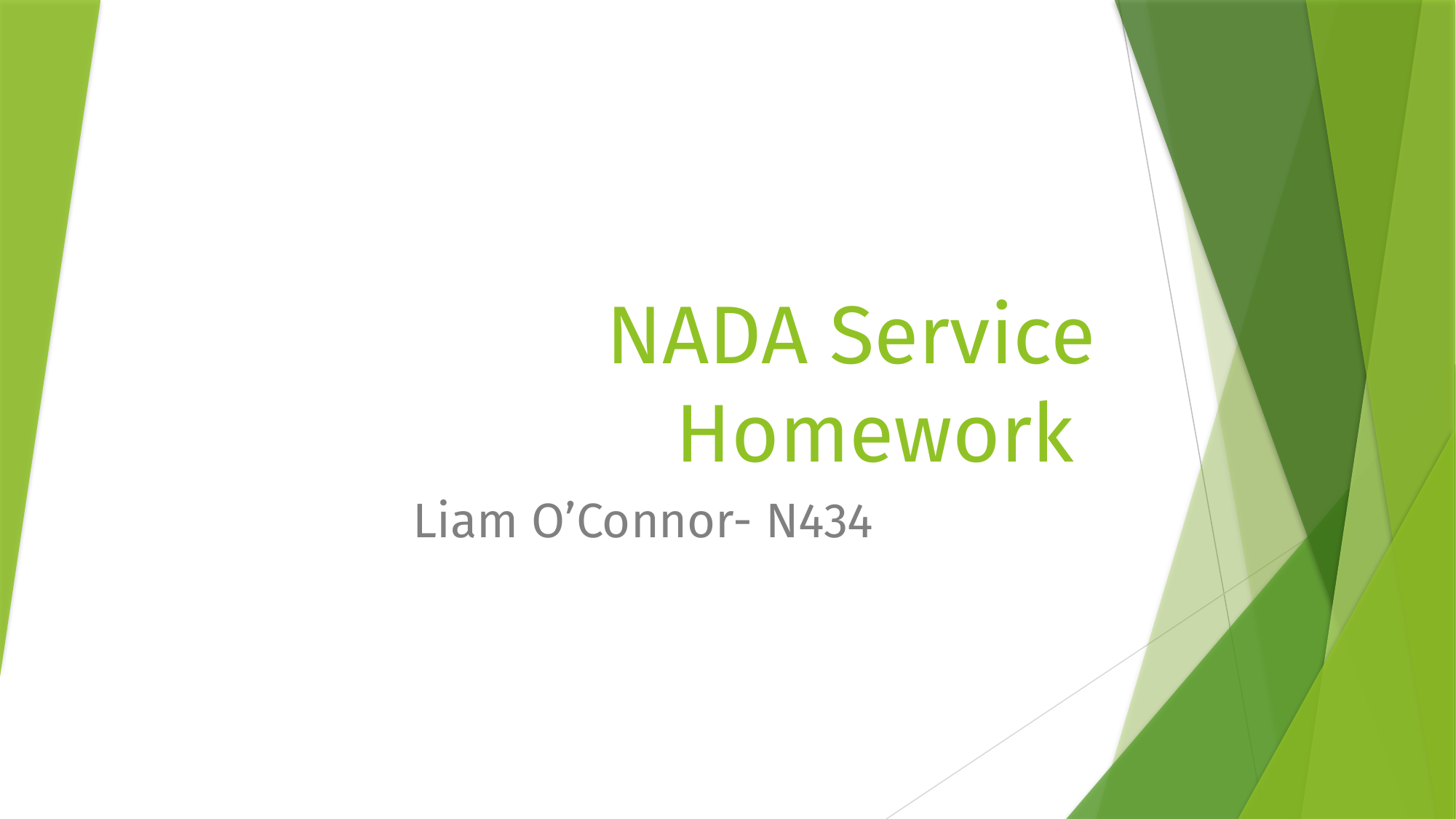

# NADA Service Homework
Liam O’Connor- N434